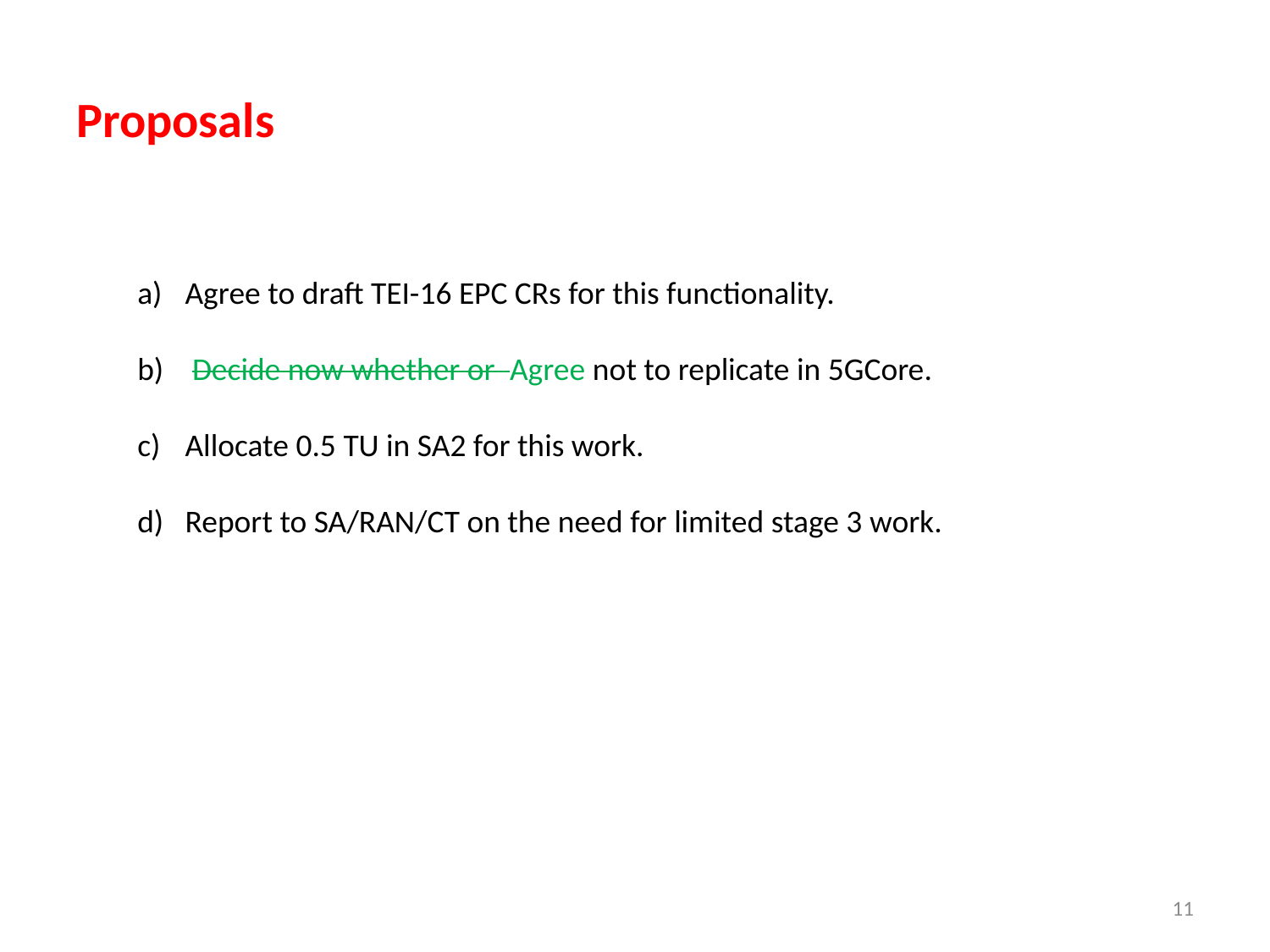

# Proposals

Agree to draft TEI-16 EPC CRs for this functionality.

 Decide now whether or  Agree not to replicate in 5GCore.

Allocate 0.5 TU in SA2 for this work.

Report to SA/RAN/CT on the need for limited stage 3 work.

11